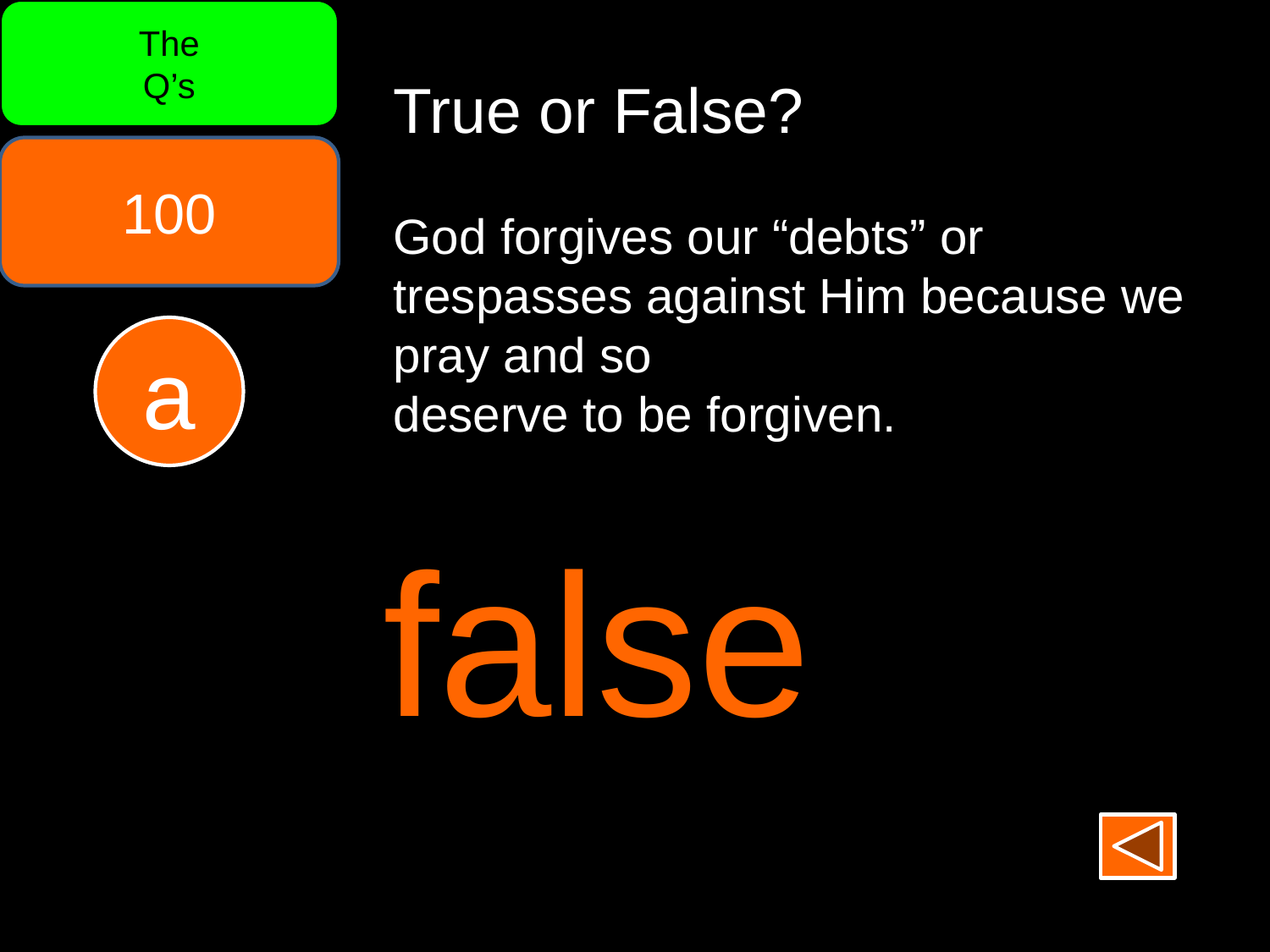

The
Q’s
True or False?

God forgives our “debts” or
trespasses against Him because we pray and so
deserve to be forgiven.
100
a
false